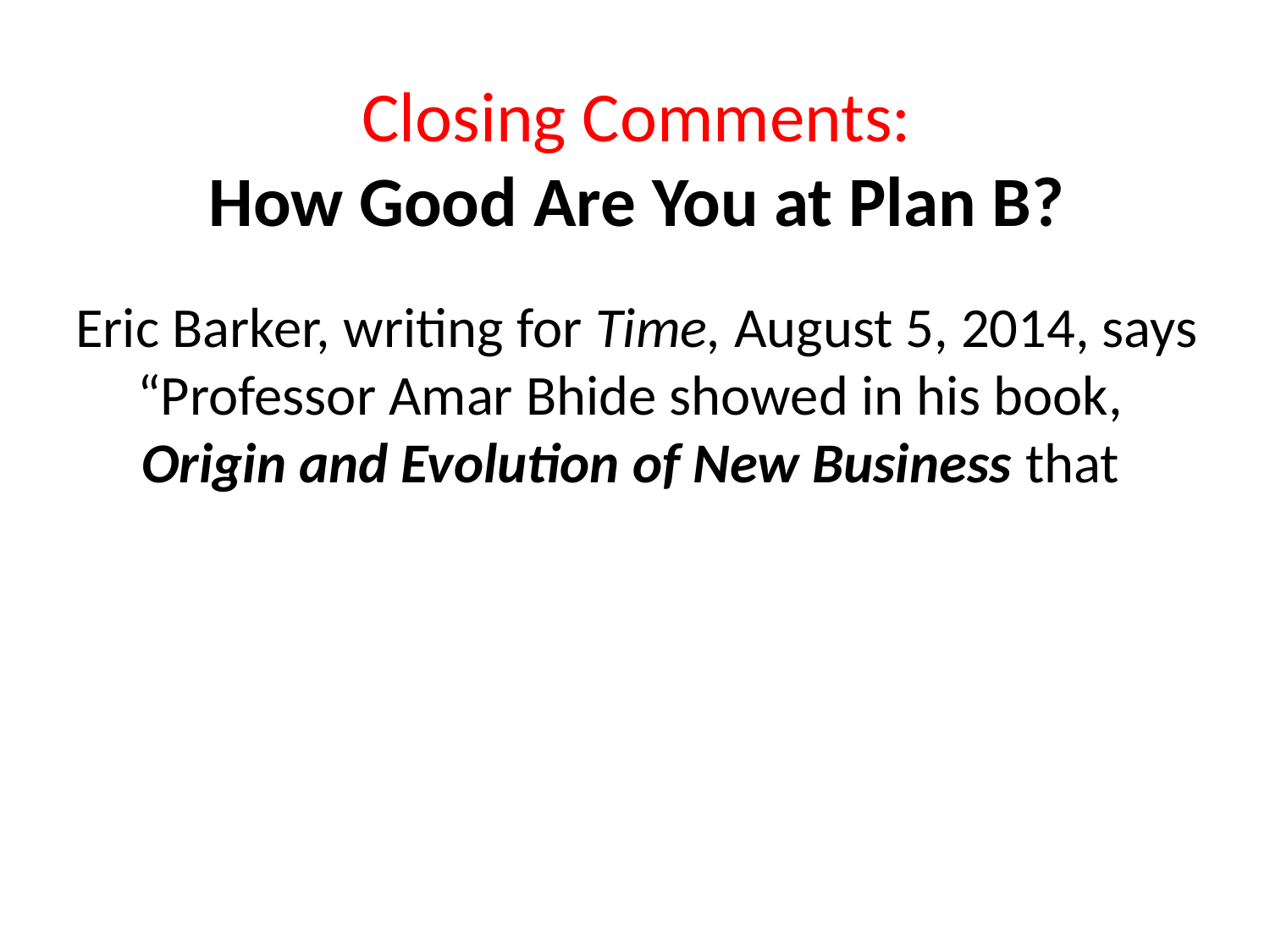

Closing Comments:
How Good Are You at Plan B?

Eric Barker, writing for Time, August 5, 2014, says
“Professor Amar Bhide showed in his book,
Origin and Evolution of New Business that